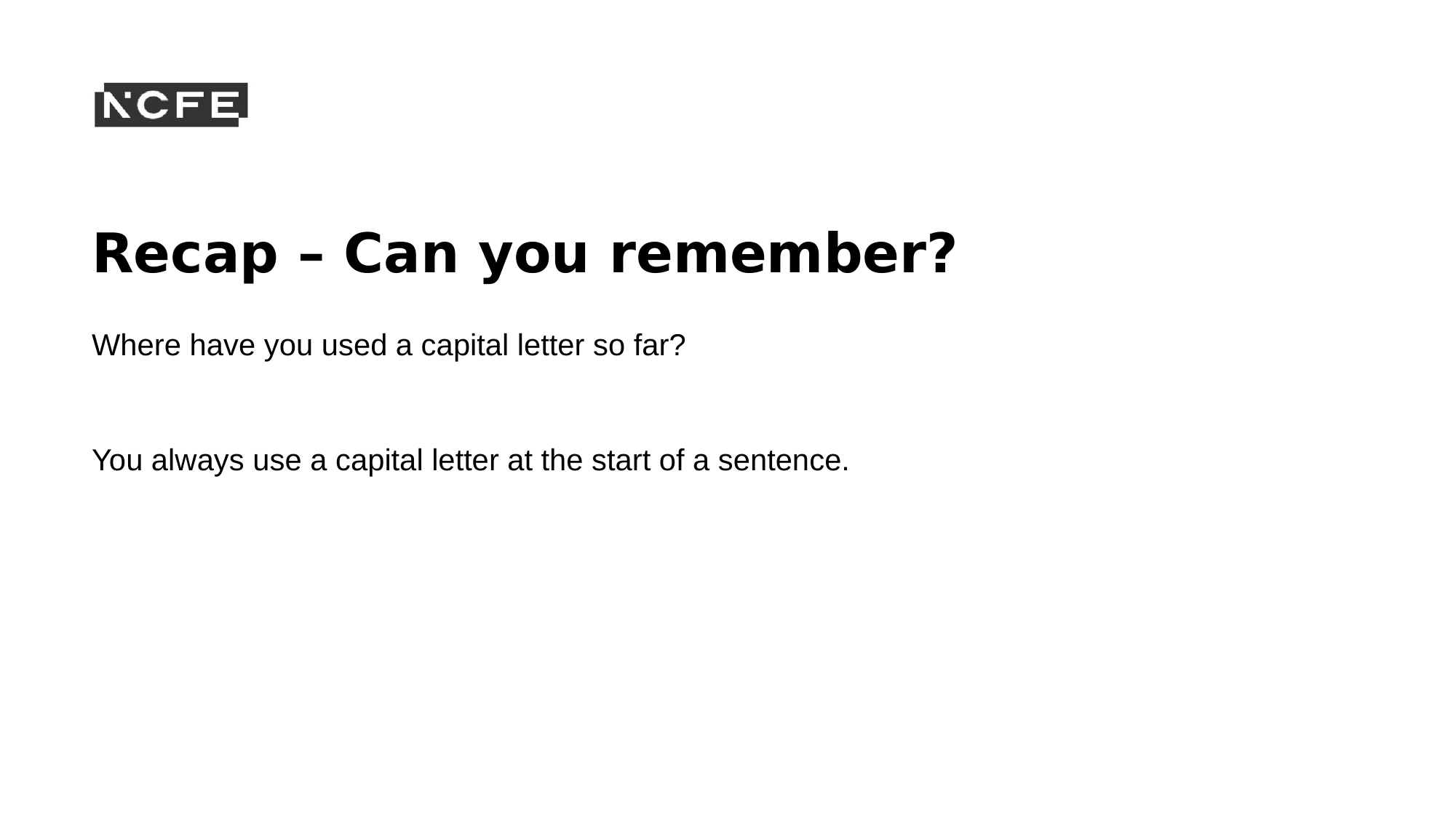

# Recap – Can you remember?
Where have you used a capital letter so far?

You always use a capital letter at the start of a sentence.